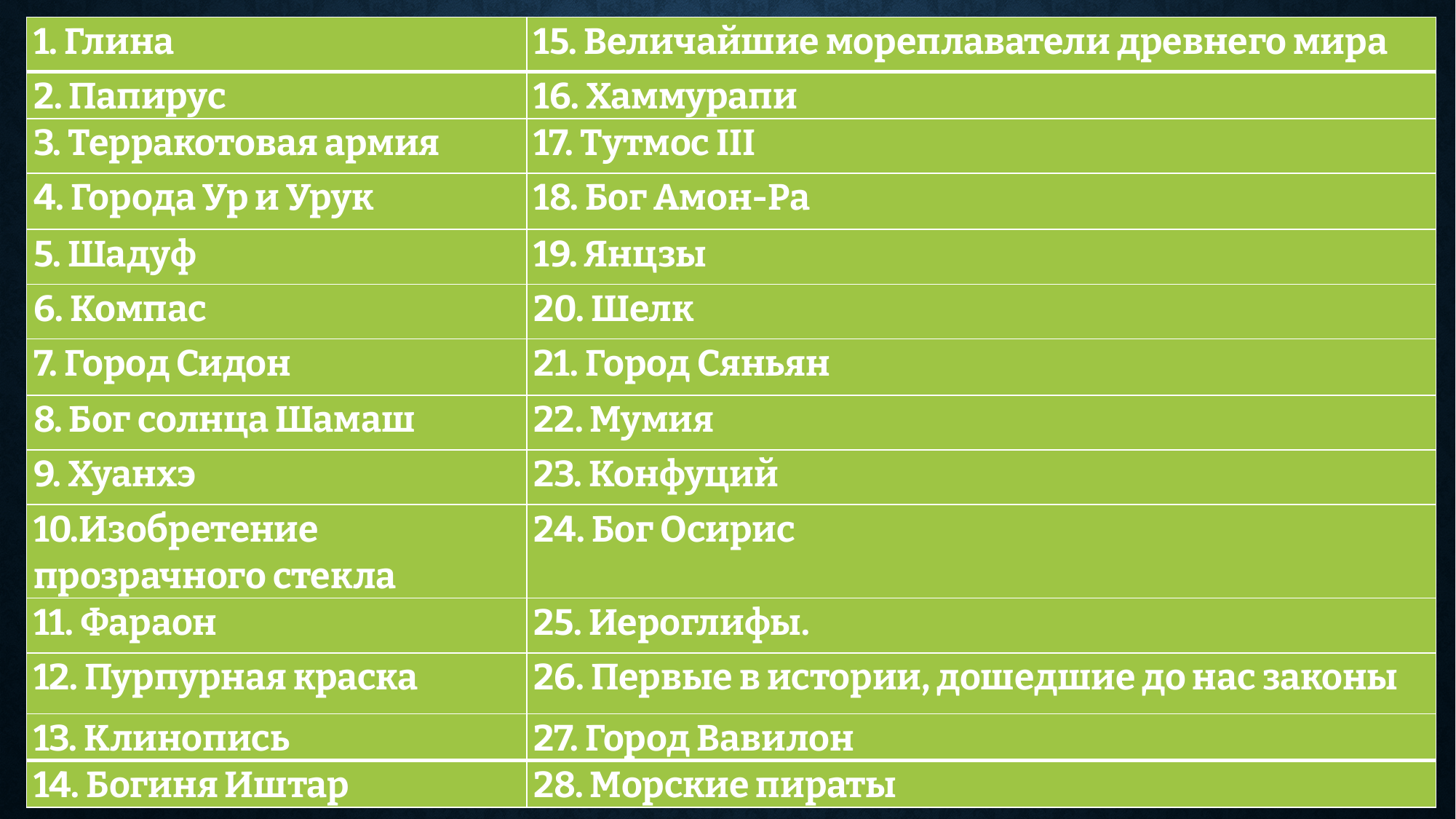

| 1. Глина | 15. Величайшие мореплаватели древнего мира |
| --- | --- |
| 2. Папирус | 16. Хаммурапи |
| 3. Терракотовая армия | 17. Тутмос III |
| 4. Города Ур и Урук | 18. Бог Амон-Ра |
| 5. Шадуф | 19. Янцзы |
| 6. Компас | 20. Шелк |
| 7. Город Сидон | 21. Город Сяньян |
| 8. Бог солнца Шамаш | 22. Мумия |
| 9. Хуанхэ | 23. Конфуций |
| 10.Изобретение прозрачного стекла | 24. Бог Осирис |
| 11. Фараон | 25. Иероглифы. |
| 12. Пурпурная краска | 26. Первые в истории, дошедшие до нас законы |
| 13. Клинопись | 27. Город Вавилон |
| 14. Богиня Иштар | 28. Морские пираты |